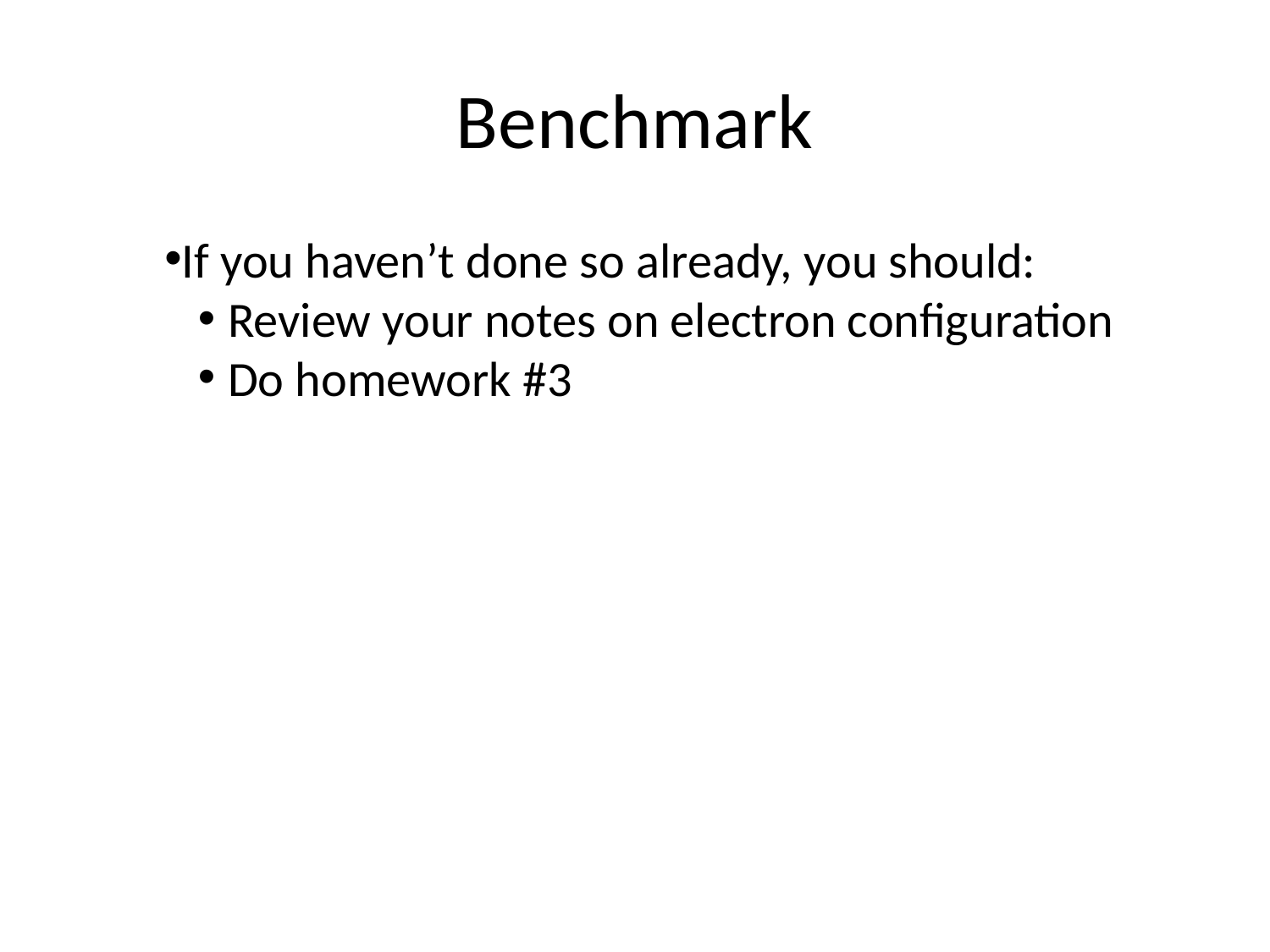

# Benchmark
If you haven’t done so already, you should:
Review your notes on electron configuration
Do homework #3